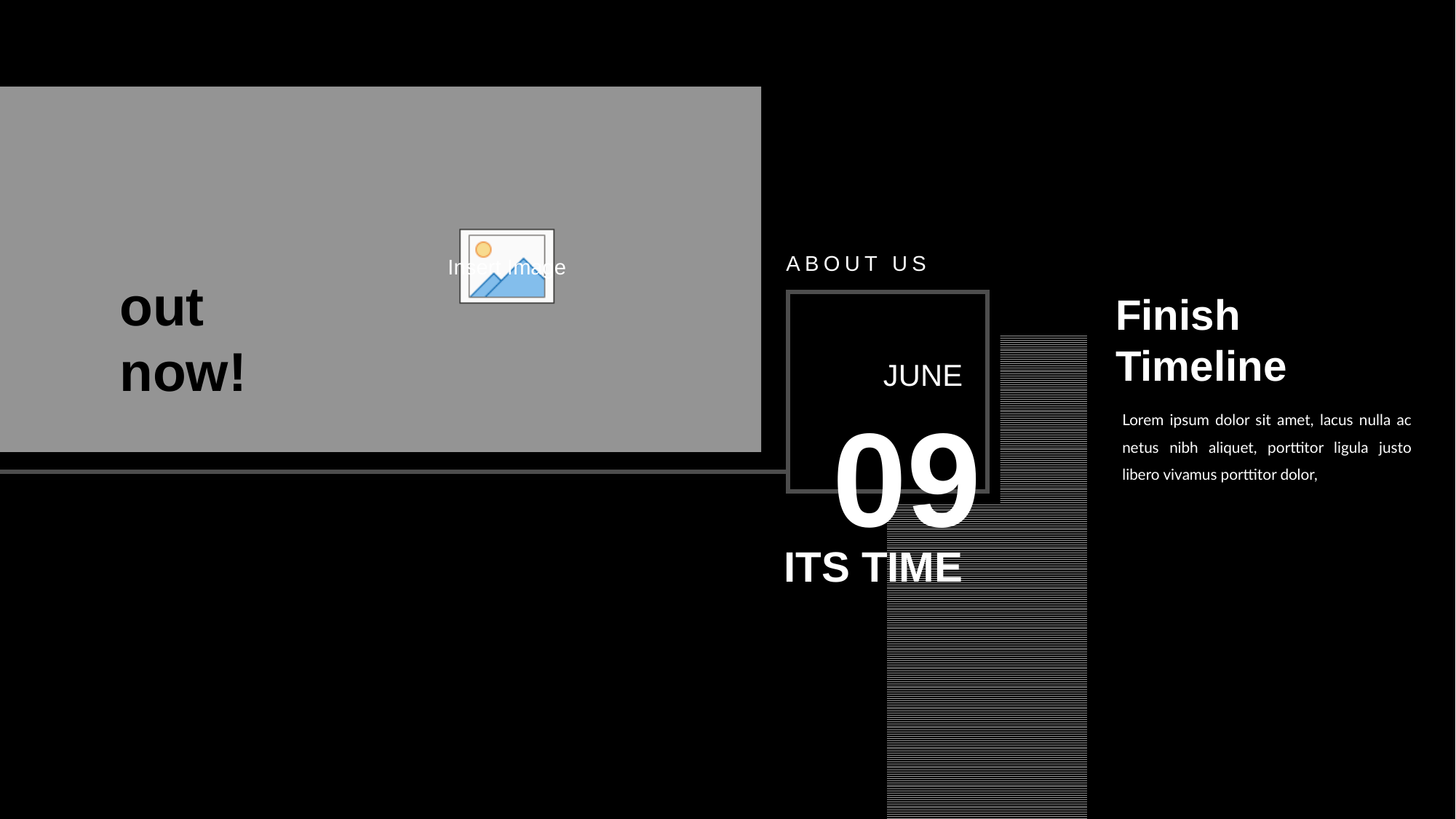

ABOUT US
out
now!
Finish
Timeline

JUNE
Lorem ipsum dolor sit amet, lacus nulla ac netus nibh aliquet, porttitor ligula justo libero vivamus porttitor dolor,
09
ITS TIME